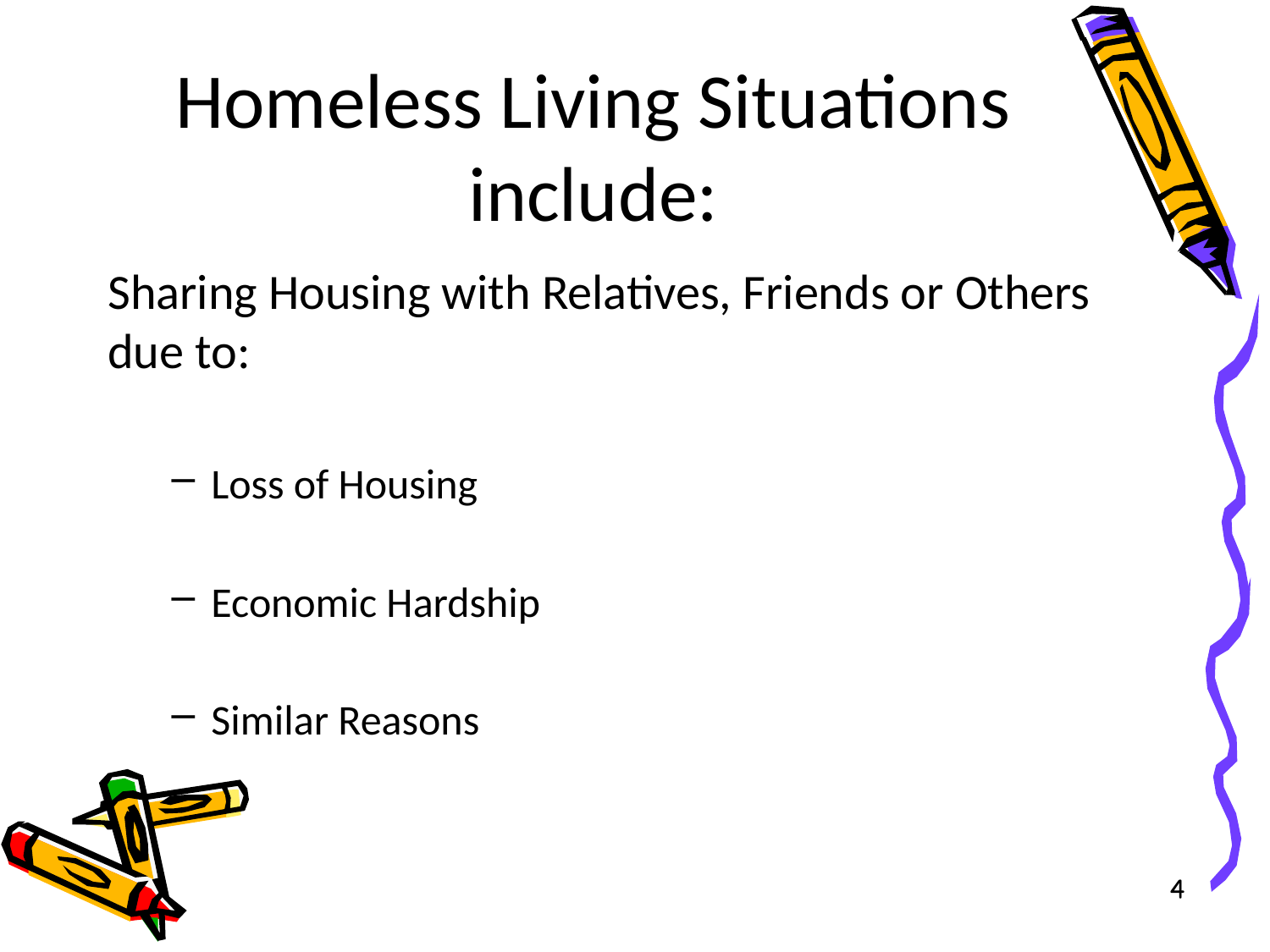

# Homeless Living Situations include:
Sharing Housing with Relatives, Friends or Others due to:

Loss of Housing

Economic Hardship

Similar Reasons

4